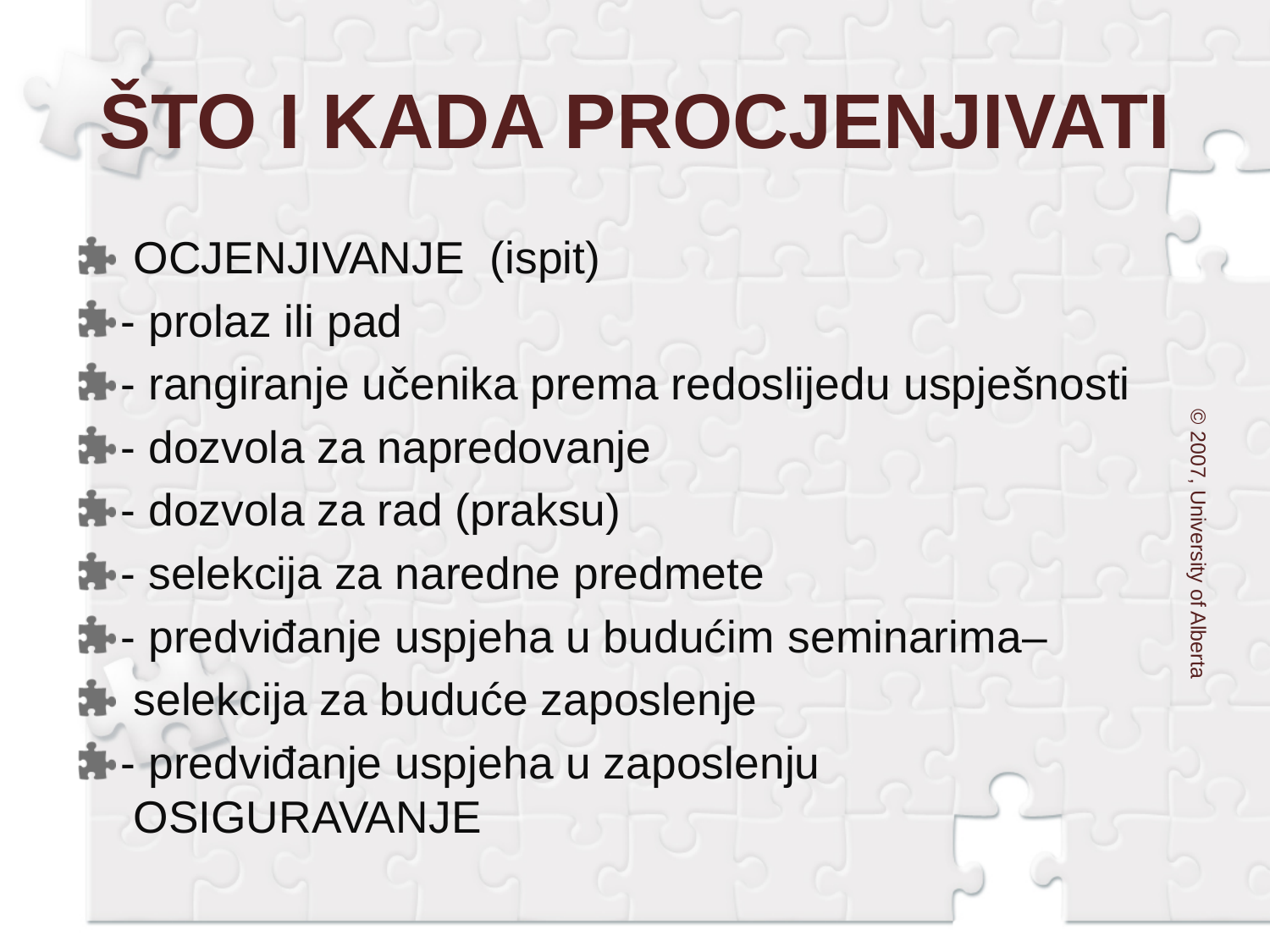

# ŠTO I KADA PROCJENJIVATI
 OCJENJIVANJE  (ispit)
- prolaz ili pad
- rangiranje učenika prema redoslijedu uspješnosti
- dozvola za napredovanje
- dozvola za rad (praksu)
- selekcija za naredne predmete
- predviđanje uspjeha u budućim seminarima–
 selekcija za buduće zaposlenje
- predviđanje uspjeha u zaposlenju  OSIGURAVANJE
© 2007, University of Alberta